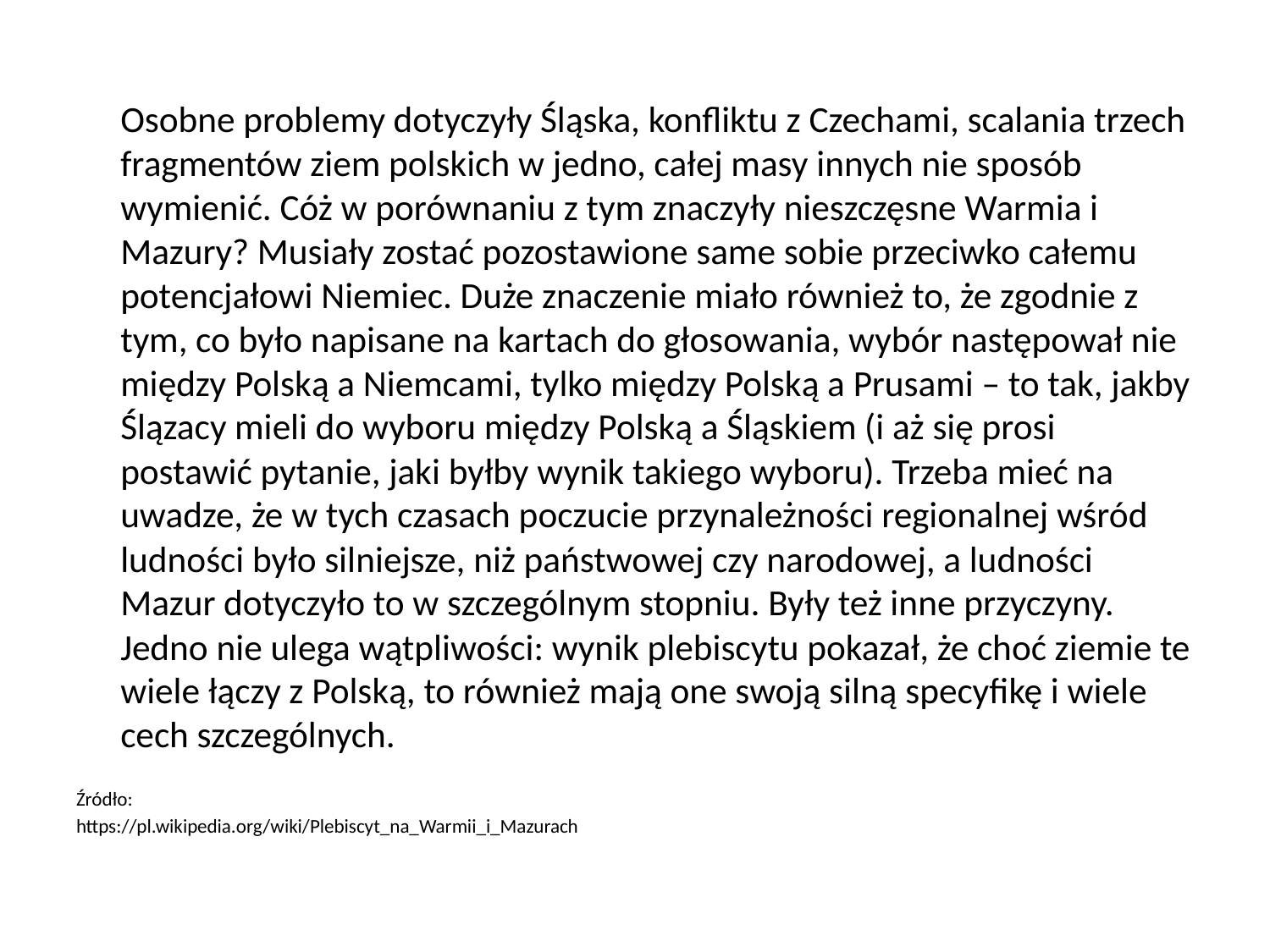

Osobne problemy dotyczyły Śląska, konfliktu z Czechami, scalania trzech fragmentów ziem polskich w jedno, całej masy innych nie sposób wymienić. Cóż w porównaniu z tym znaczyły nieszczęsne Warmia i Mazury? Musiały zostać pozostawione same sobie przeciwko całemu potencjałowi Niemiec. Duże znaczenie miało również to, że zgodnie z tym, co było napisane na kartach do głosowania, wybór następował nie między Polską a Niemcami, tylko między Polską a Prusami – to tak, jakby Ślązacy mieli do wyboru między Polską a Śląskiem (i aż się prosi postawić pytanie, jaki byłby wynik takiego wyboru). Trzeba mieć na uwadze, że w tych czasach poczucie przynależności regionalnej wśród ludności było silniejsze, niż państwowej czy narodowej, a ludności Mazur dotyczyło to w szczególnym stopniu. Były też inne przyczyny. Jedno nie ulega wątpliwości: wynik plebiscytu pokazał, że choć ziemie te wiele łączy z Polską, to również mają one swoją silną specyfikę i wiele cech szczególnych.

Źródło:
https://pl.wikipedia.org/wiki/Plebiscyt_na_Warmii_i_Mazurach